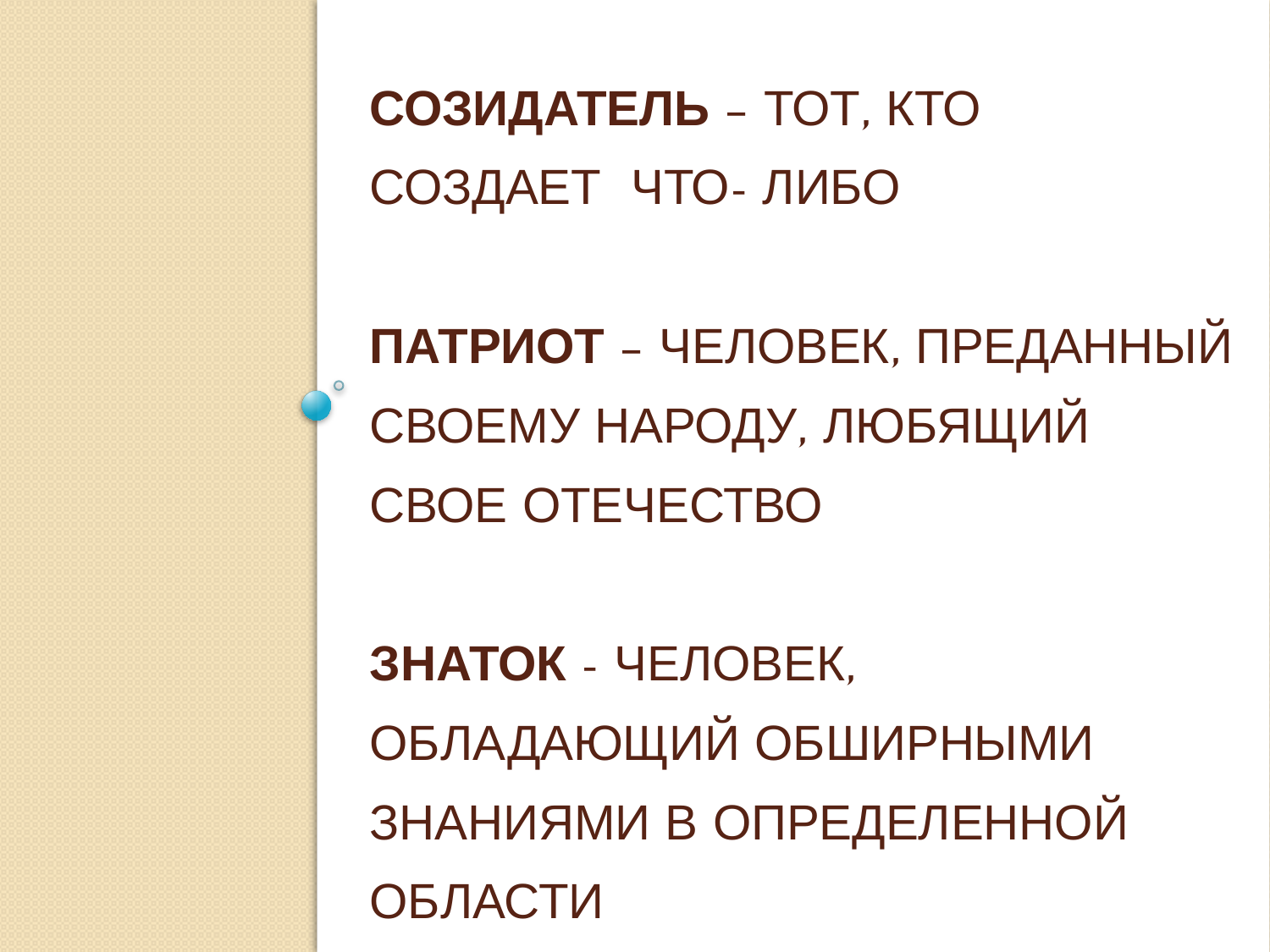

# созидатель – тот, кто  создает  что- либо патриот – человек, преданный своему народу, любящий свое Отечество Знаток - Человек, обладающий обширными знаниями в определенной области